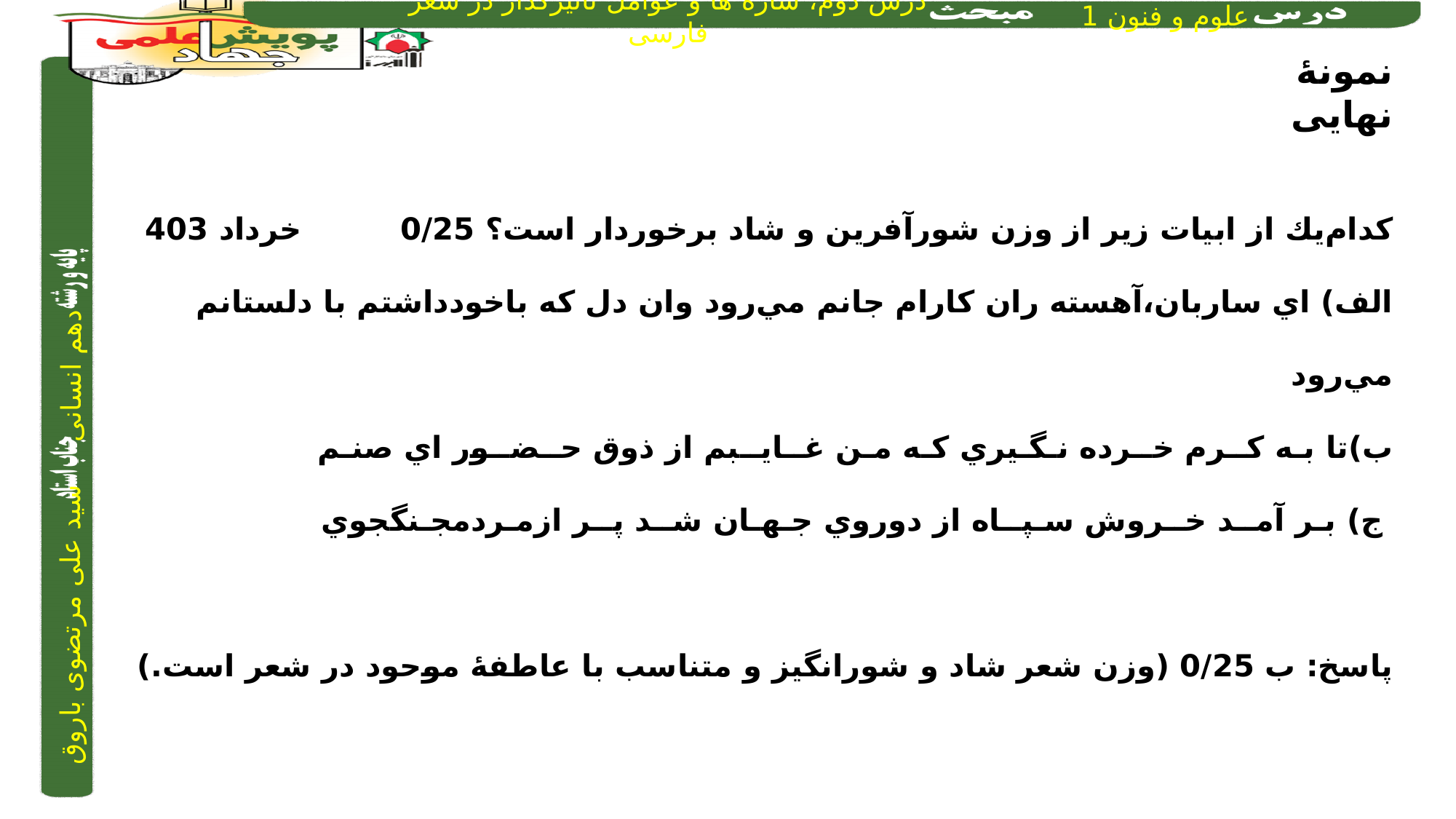

نمونۀ نهایی
كدام‌يك از ابيات زير از وزن شورآفرين و شاد برخوردار است؟ 0/25		خرداد 403
الف) اي ساربان،آهسته ران كارام جانم مي‌رود 	وان دل كه باخودداشتم با دلستانم مي‌رود
ب)تا بـه كــرم خــرده نـگـيري كـه مـن	 غــايــبم از ذوق حــضــور اي صنـم
 ج) بـر آمــد خــروش سـپــاه از دوروي جـهـان شــد پــر ازمـردمجـنگجوي

پاسخ: ب 0/25 (وزن شعر شاد و شورانگیز و متناسب با عاطفۀ موحود در شعر است.)